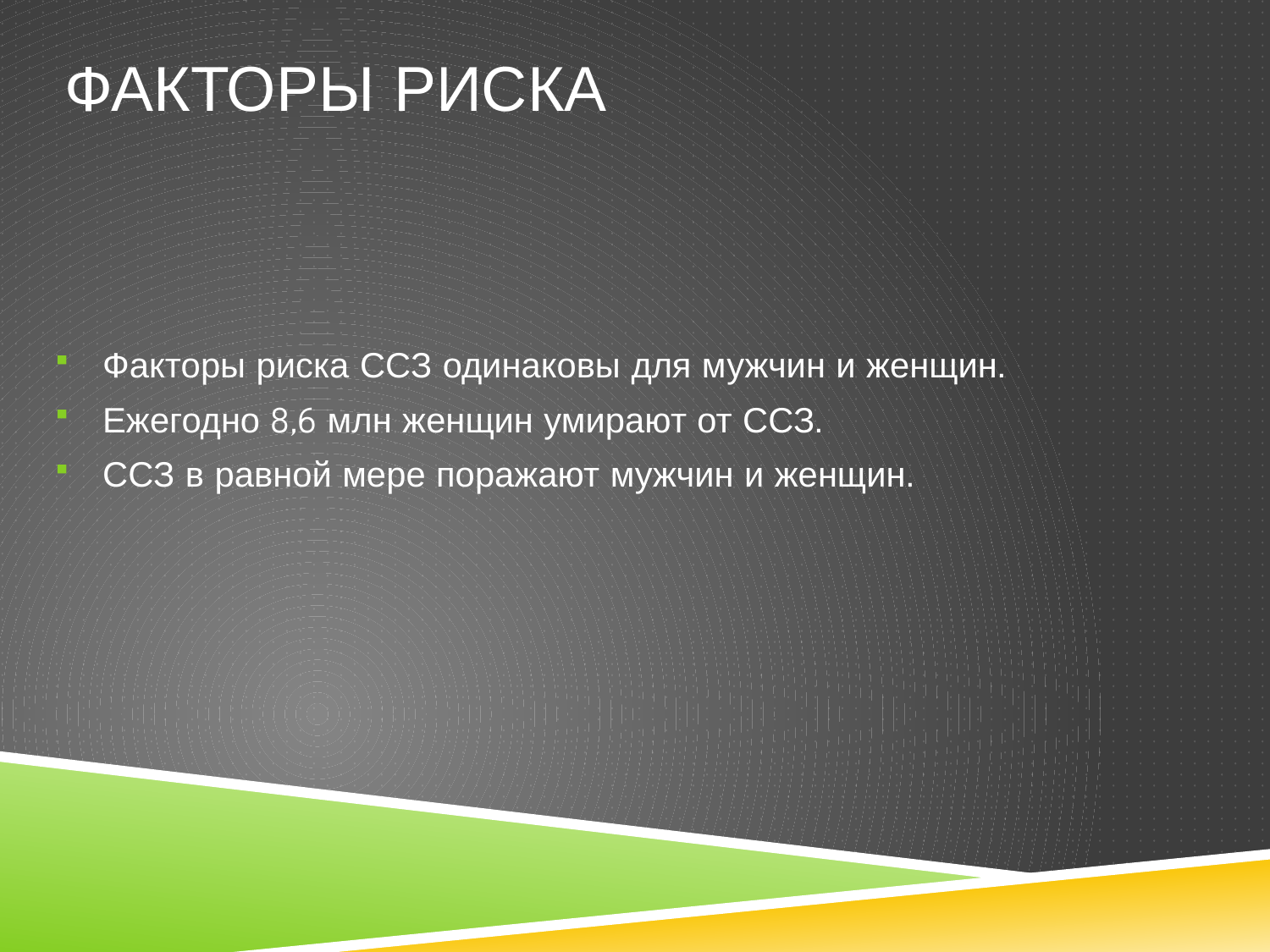

# Факторы риска
Факторы риска ССЗ одинаковы для мужчин и женщин.
Ежегодно 8,6 млн женщин умирают от ССЗ.
ССЗ в равной мере поражают мужчин и женщин.